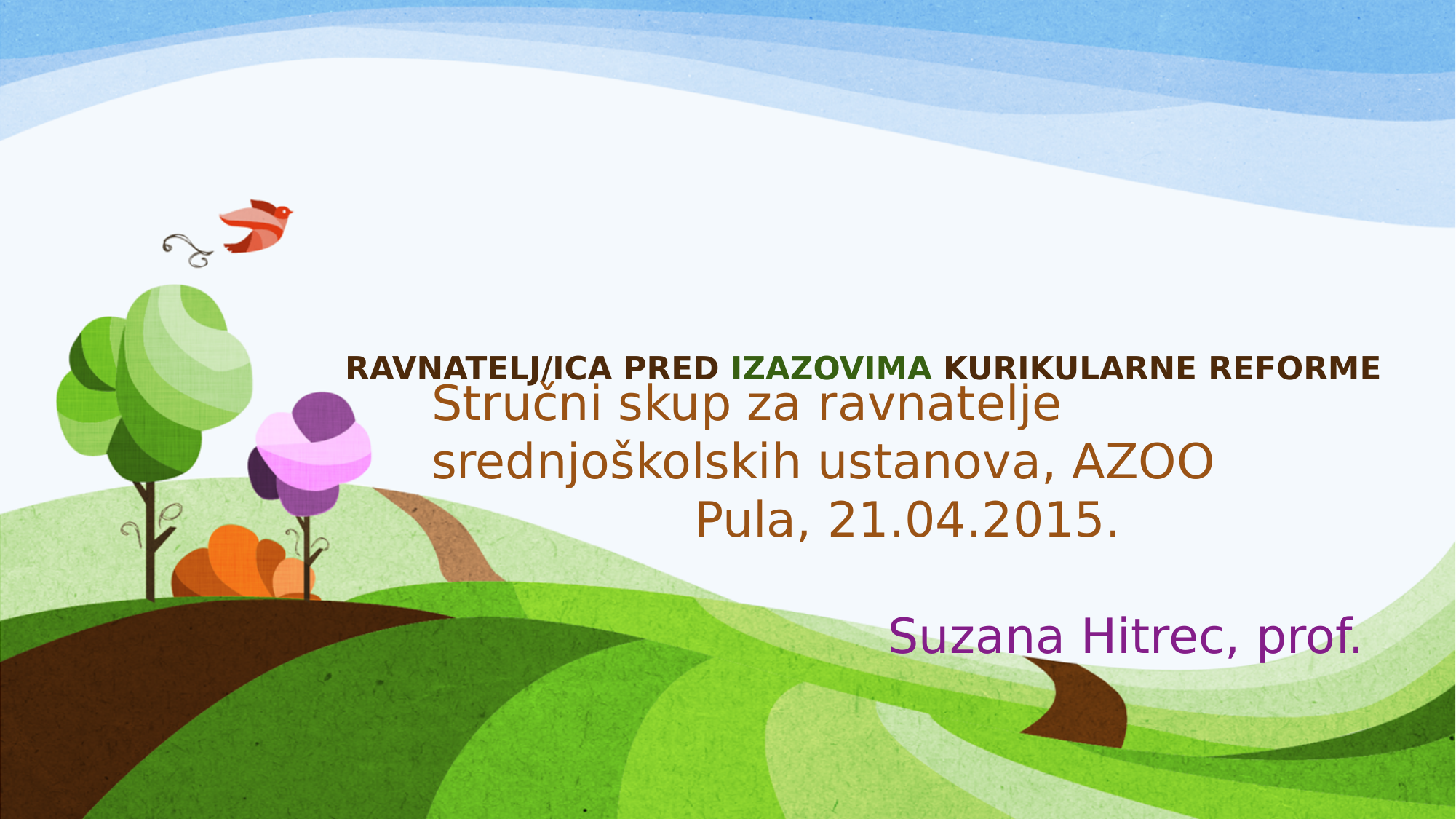

# RAVNATELJ/ICA PRED IZAZOVIMA KURIKULARNE REFORME
Stručni skup za ravnatelje srednjoškolskih ustanova, AZOO
                 Pula, 21.04.2015.

                           Suzana Hitrec, prof.